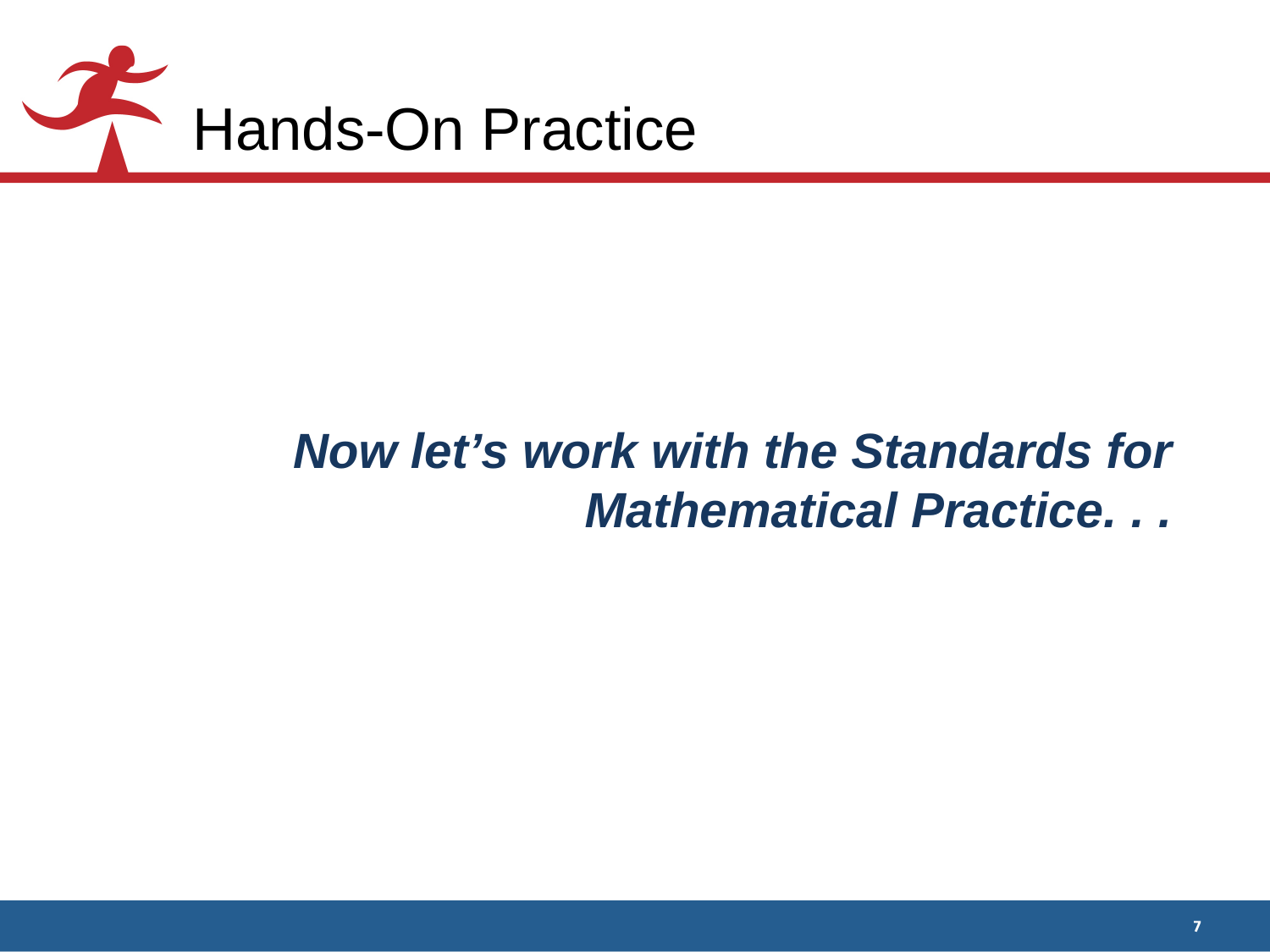

# Hands-On Practice

Now let’s work with the Standards for Mathematical Practice. . .